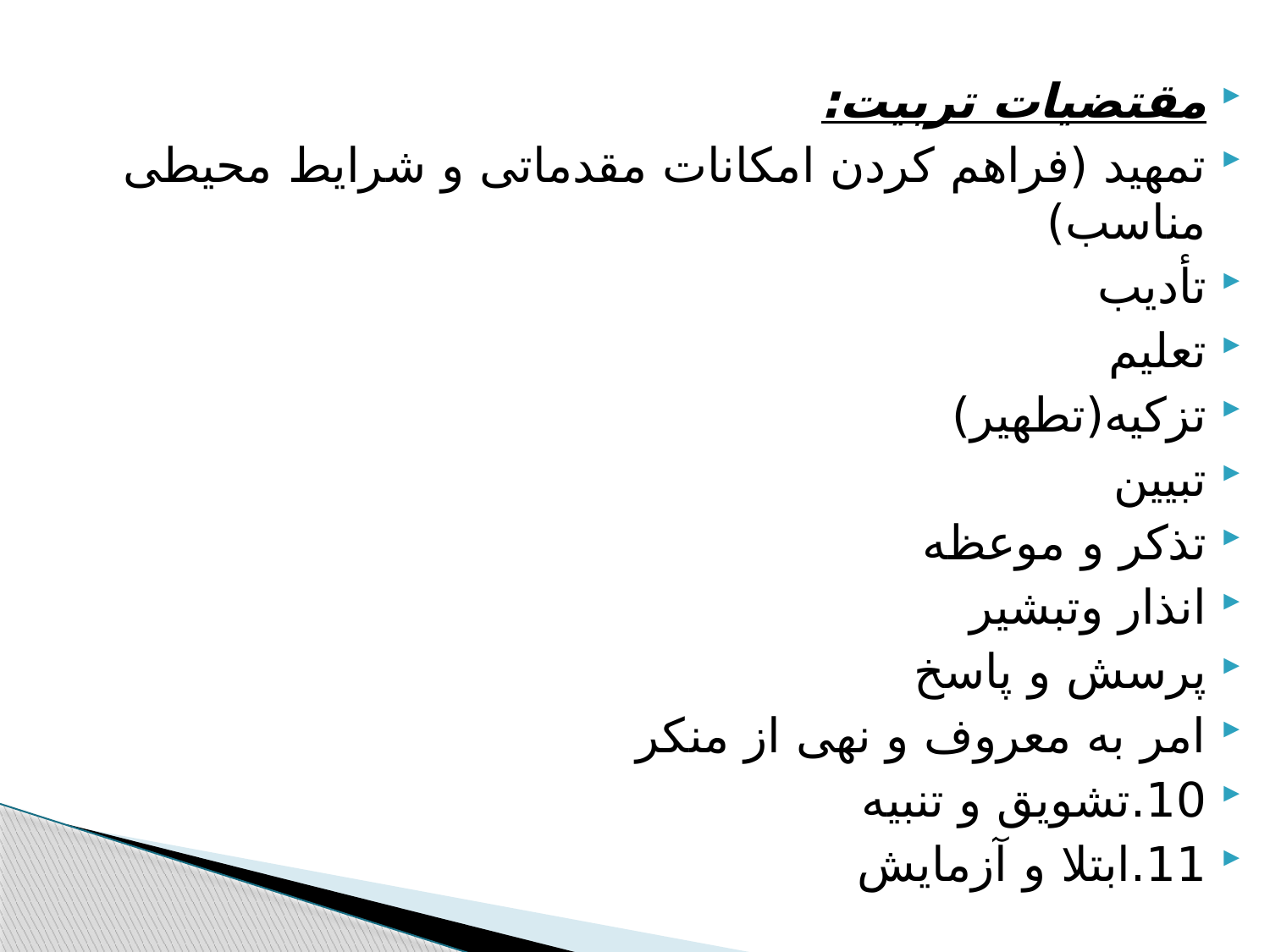

مقتضيات تربیت:
تمهيد (فراهم کردن امکانات مقدماتی و شرايط محيطی مناسب)
تأديب
تعليم
تزكيه(تطهير)
تبيین
تذکر و موعظه
انذار وتبشیر
پرسش و پاسخ
امر به معروف و نهی از منکر
10.تشویق و تنبیه
11.ابتلا و آزمایش